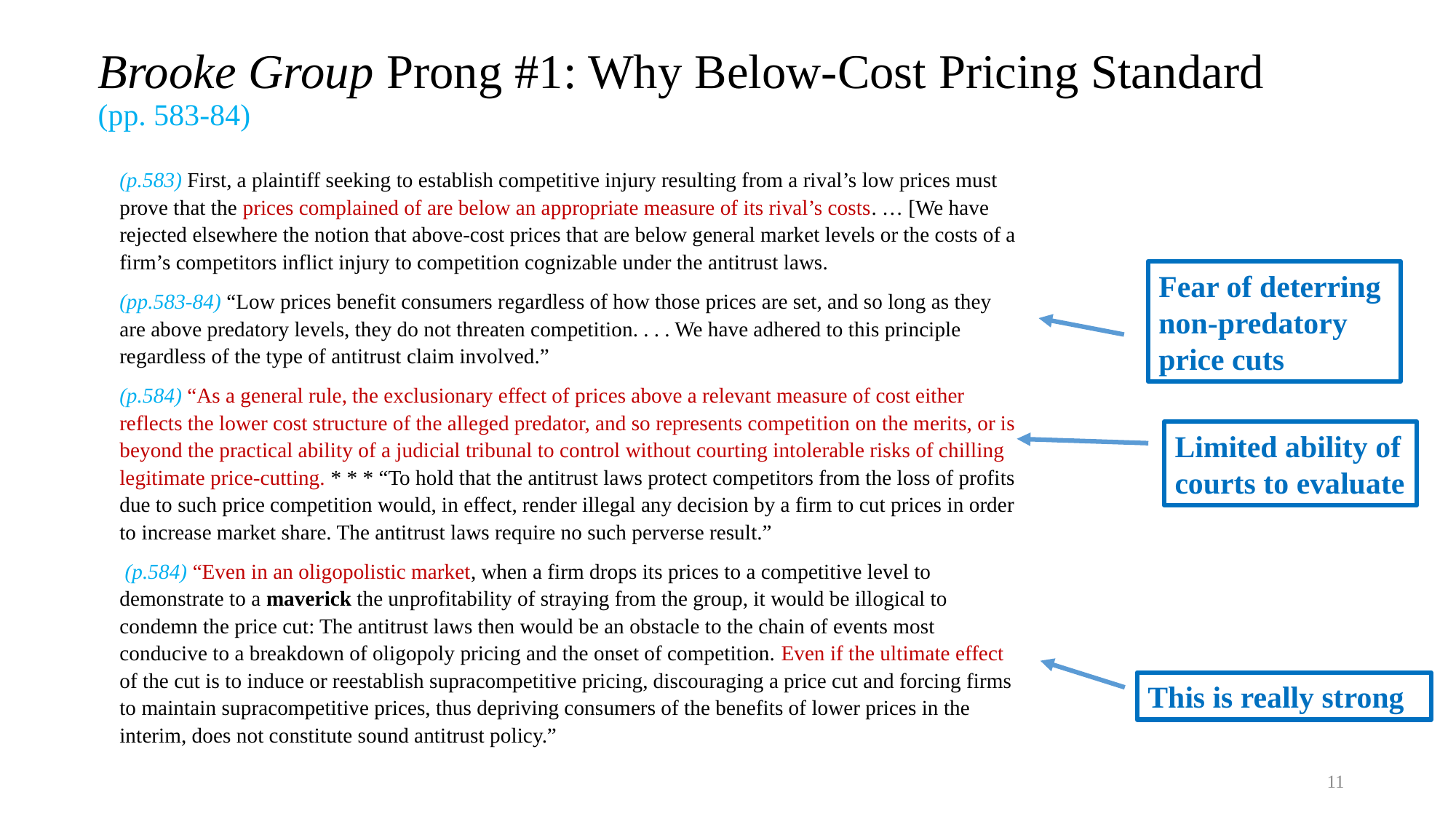

# Brooke Group Prong #1: Why Below-Cost Pricing Standard (pp. 583-84)
(p.583) First, a plaintiff seeking to establish competitive injury resulting from a rival’s low prices must prove that the prices complained of are below an appropriate measure of its rival’s costs. … [We have rejected elsewhere the notion that above-cost prices that are below general market levels or the costs of a firm’s competitors inflict injury to competition cognizable under the antitrust laws.
(pp.583-84) “Low prices benefit consumers regardless of how those prices are set, and so long as they are above predatory levels, they do not threaten competition. . . . We have adhered to this principle regardless of the type of antitrust claim involved.”
(p.584) “As a general rule, the exclusionary effect of prices above a relevant measure of cost either reflects the lower cost structure of the alleged predator, and so represents competition on the merits, or is beyond the practical ability of a judicial tribunal to control without courting intolerable risks of chilling legitimate price-cutting. * * * “To hold that the antitrust laws protect competitors from the loss of profits due to such price competition would, in effect, render illegal any decision by a firm to cut prices in order to increase market share. The antitrust laws require no such perverse result.”
 (p.584) “Even in an oligopolistic market, when a firm drops its prices to a competitive level to demonstrate to a maverick the unprofitability of straying from the group, it would be illogical to condemn the price cut: The antitrust laws then would be an obstacle to the chain of events most conducive to a breakdown of oligopoly pricing and the onset of competition. Even if the ultimate effect of the cut is to induce or reestablish supracompetitive pricing, discouraging a price cut and forcing firms to maintain supracompetitive prices, thus depriving consumers of the benefits of lower prices in the interim, does not constitute sound antitrust policy.”
Fear of deterring non-predatory price cuts
Limited ability of courts to evaluate
This is really strong
11